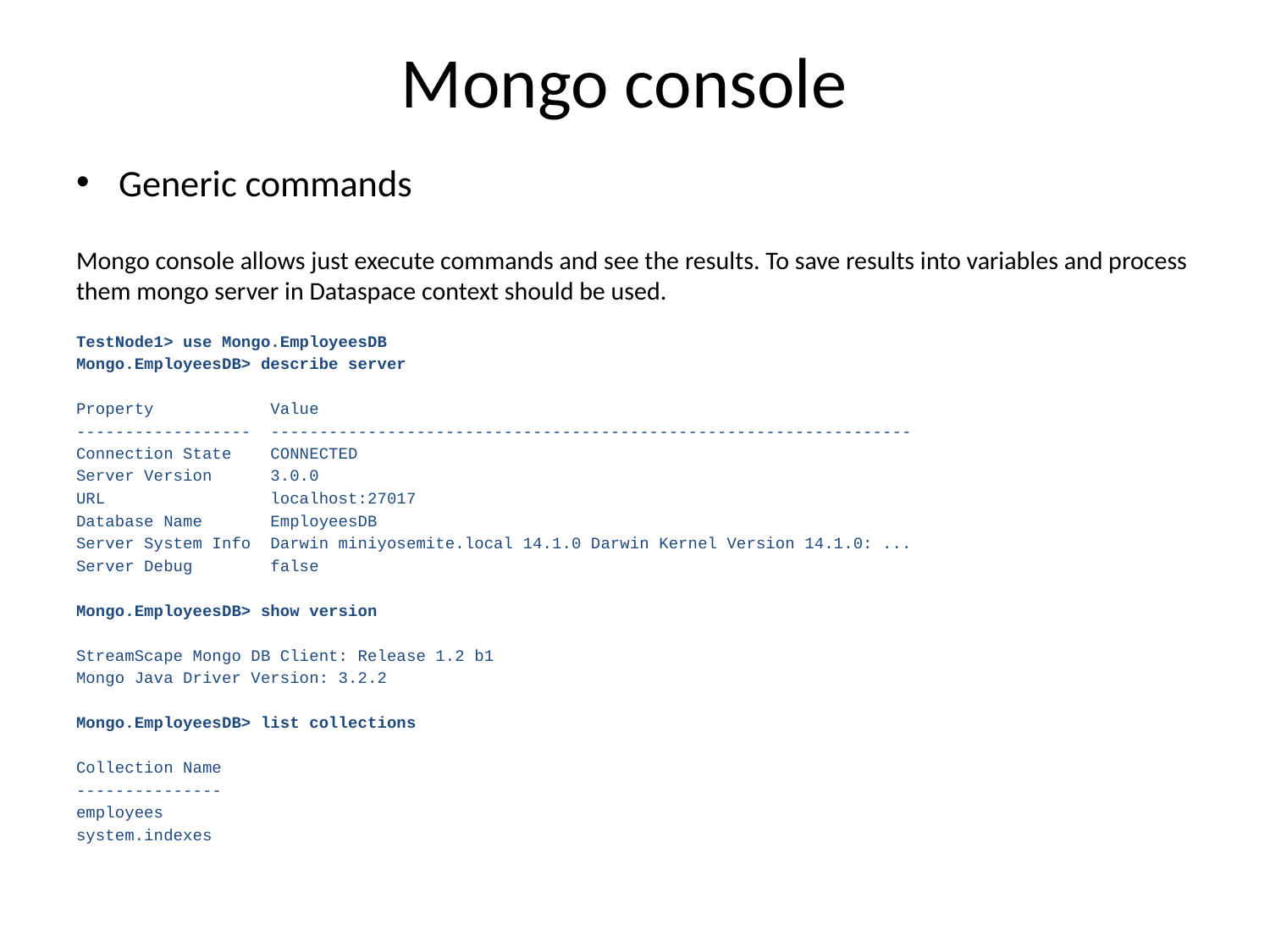

# Mongo console
Generic commands

Mongo console allows just execute commands and see the results. To save results into variables and process them mongo server in Dataspace context should be used.

TestNode1> use Mongo.EmployeesDB
Mongo.EmployeesDB> describe server

Property            Value
------------------  ------------------------------------------------------------------
Connection State    CONNECTED
Server Version      3.0.0
URL                 localhost:27017
Database Name       EmployeesDB
Server System Info  Darwin miniyosemite.local 14.1.0 Darwin Kernel Version 14.1.0: ...
Server Debug        false

Mongo.EmployeesDB> show version

StreamScape Mongo DB Client: Release 1.2 b1
Mongo Java Driver Version: 3.2.2

Mongo.EmployeesDB> list collections

Collection Name
---------------
employees
system.indexes